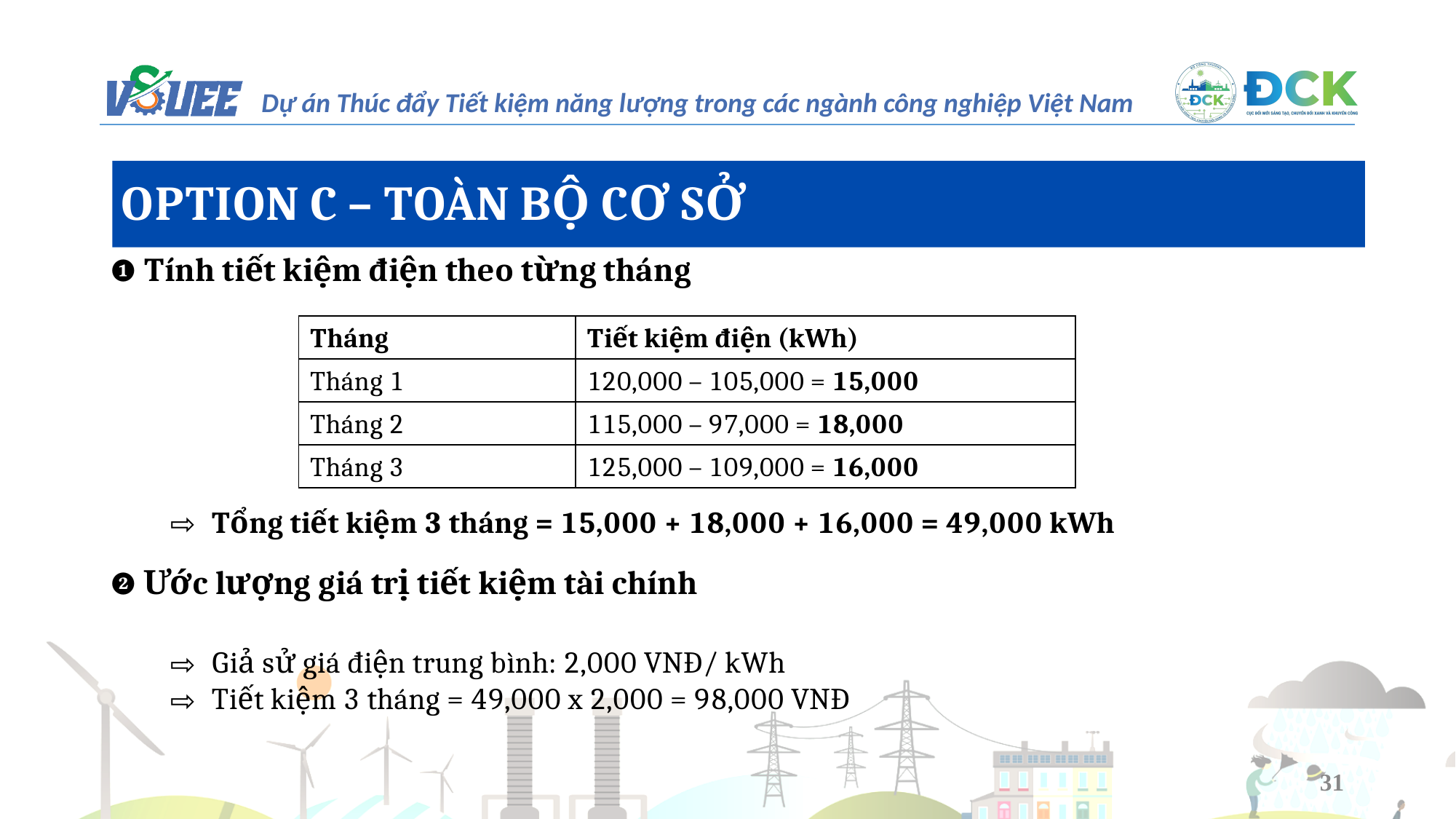

OPTION C – TOÀN BỘ CƠ SỞ
❶ Tính tiết kiệm điện theo từng tháng

| Tháng | Tiết kiệm điện (kWh) |
| --- | --- |
| Tháng 1 | 120,000 – 105,000 = 15,000 |
| Tháng 2 | 115,000 – 97,000 = 18,000 |
| Tháng 3 | 125,000 – 109,000 = 16,000 |
Tổng tiết kiệm 3 tháng = 15,000 + 18,000 + 16,000 = 49,000 kWh
❷ Ước lượng giá trị tiết kiệm tài chính

Giả sử giá điện trung bình: 2,000 VNĐ/ kWh
Tiết kiệm 3 tháng = 49,000 x 2,000 = 98,000 VNĐ
31